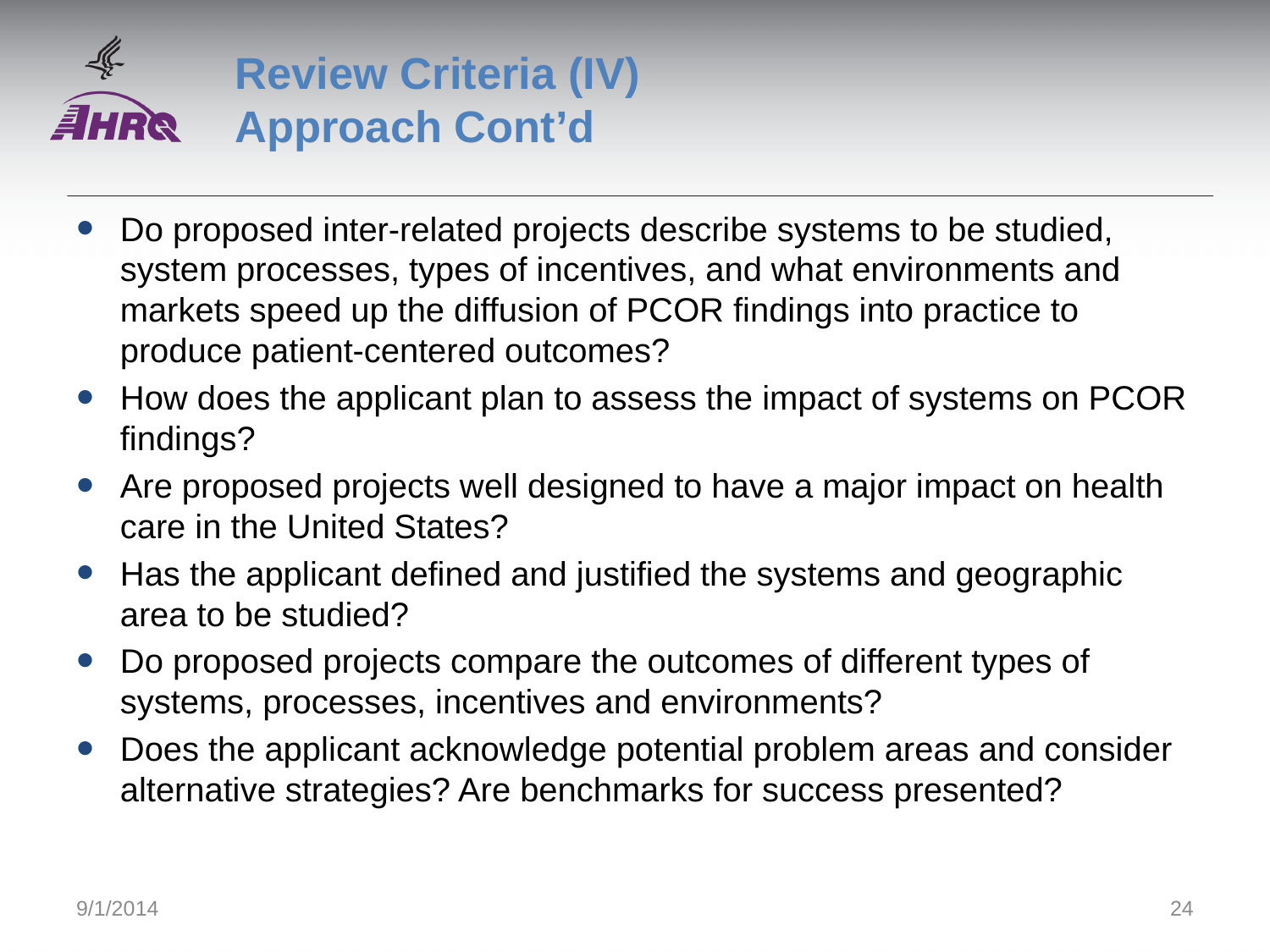

# Review Criteria (IV) Approach Cont’d
Do proposed inter-related projects describe systems to be studied, system processes, types of incentives, and what environments and markets speed up the diffusion of PCOR findings into practice to produce patient-centered outcomes?
How does the applicant plan to assess the impact of systems on PCOR findings?
Are proposed projects well designed to have a major impact on health care in the United States?
Has the applicant defined and justified the systems and geographic area to be studied?
Do proposed projects compare the outcomes of different types of systems, processes, incentives and environments?
Does the applicant acknowledge potential problem areas and consider alternative strategies? Are benchmarks for success presented?

9/1/2014
24